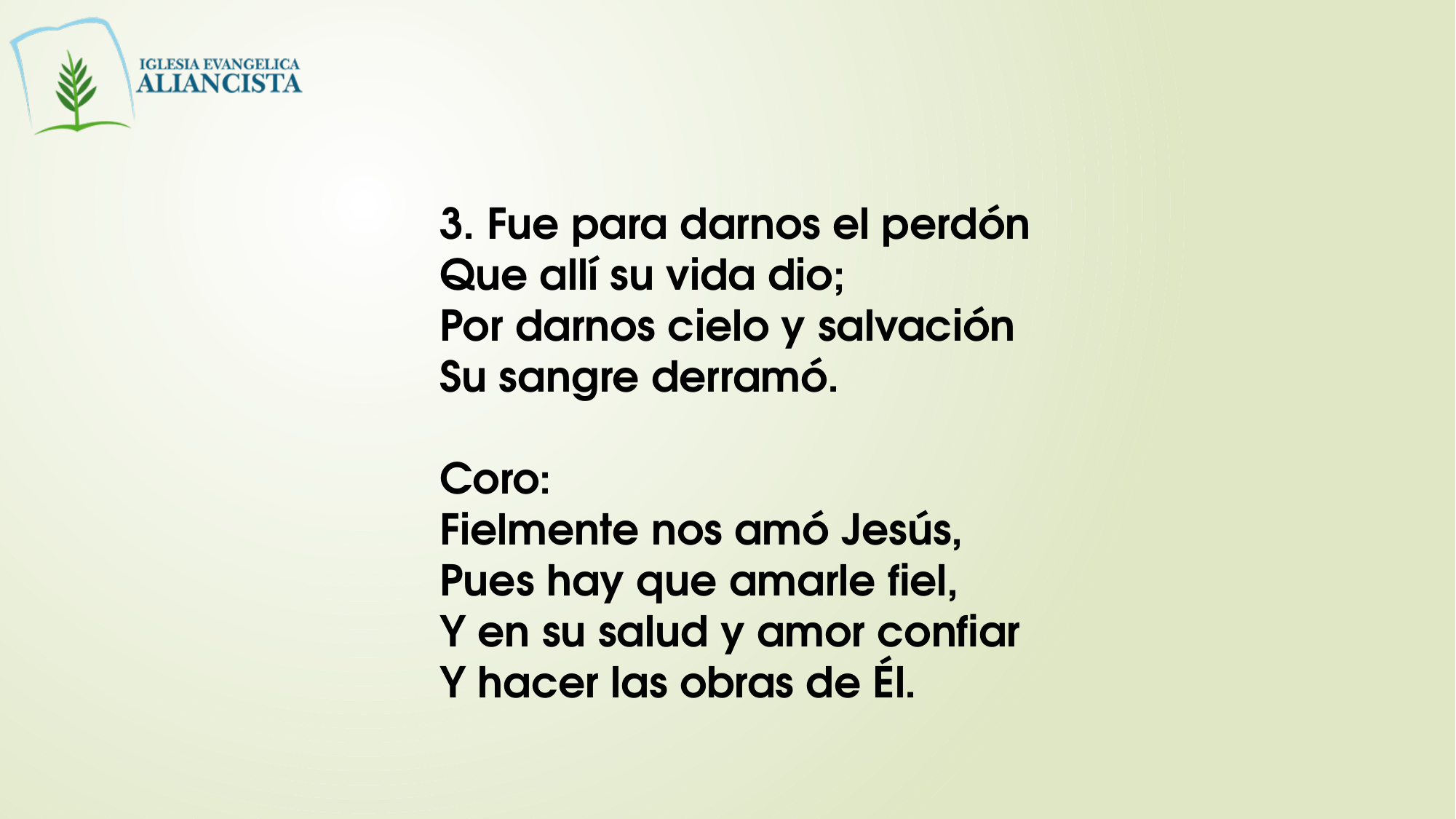

3. Fue para darnos el perdón
Que allí su vida dio;
Por darnos cielo y salvación
Su sangre derramó.

Coro:
Fielmente nos amó Jesús,
Pues hay que amarle fiel,
Y en su salud y amor confiar
Y hacer las obras de Él.